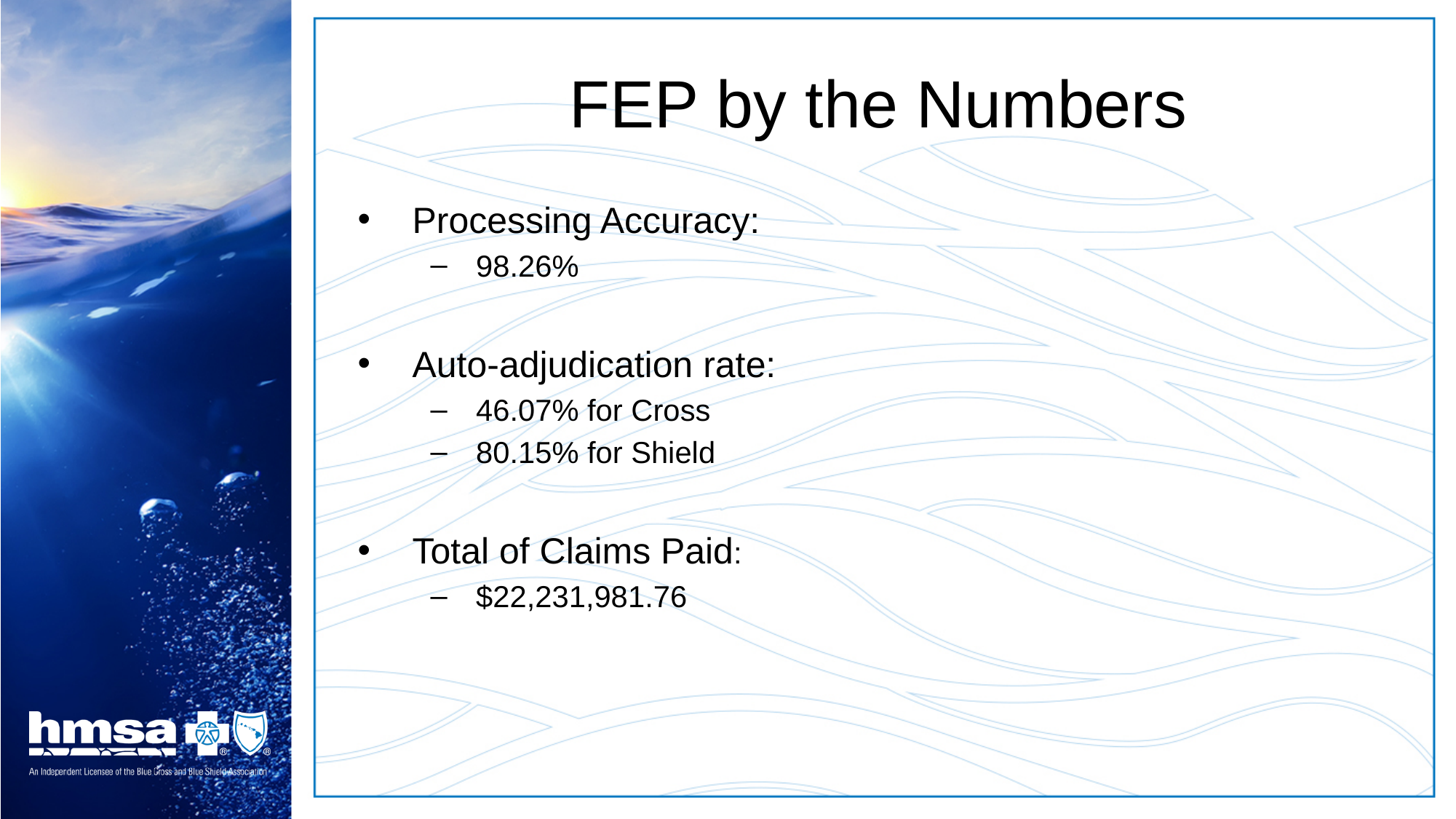

# FEP by the Numbers
Processing Accuracy:
98.26%

Auto-adjudication rate:
46.07% for Cross
80.15% for Shield

Total of Claims Paid:
$22,231,981.76